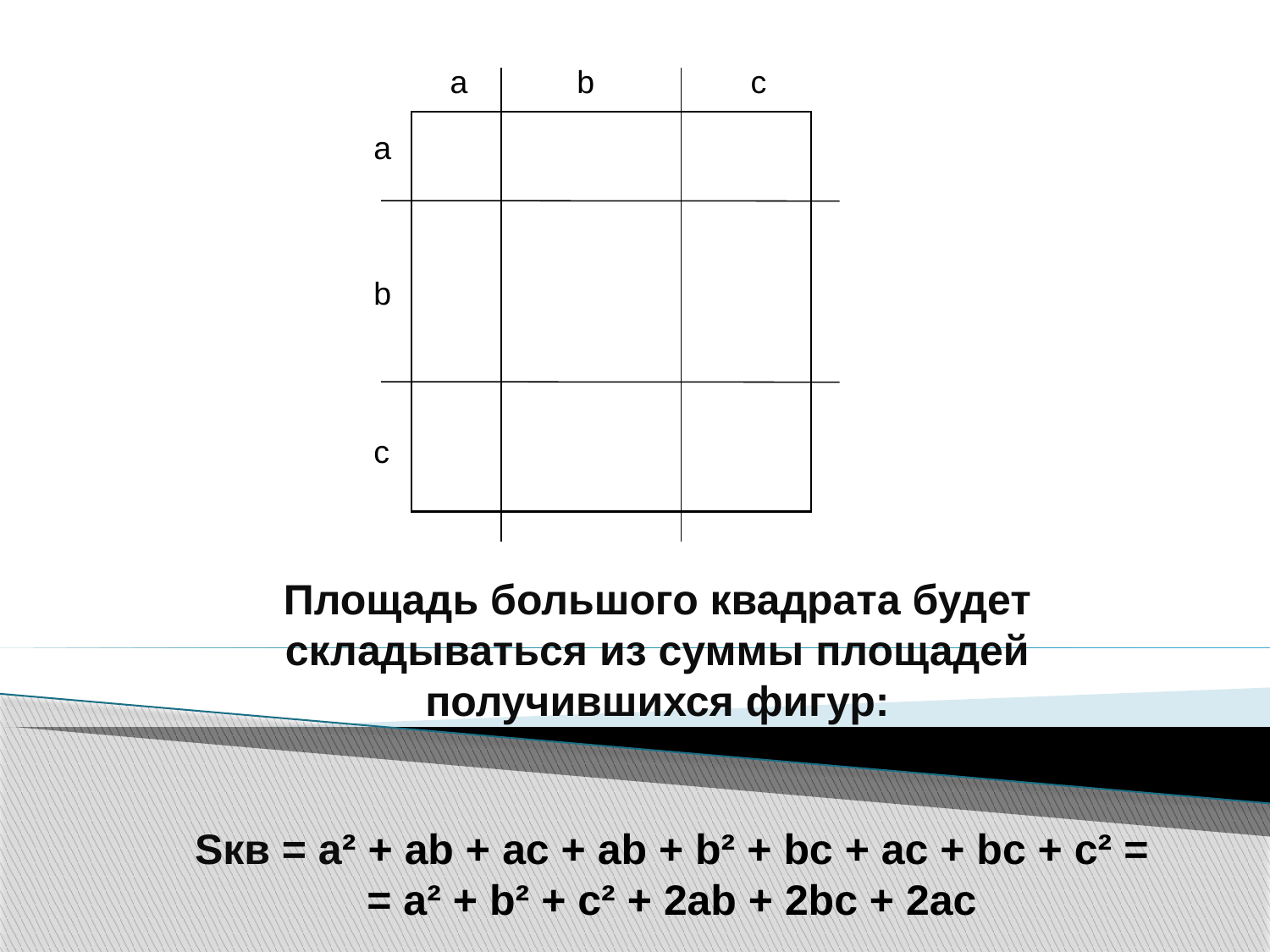

a
b
c

a
b
c
Площадь большого квадрата будет складываться из суммы площадей получившихся фигур:
Sкв = a² + ab + ac + ab + b² + bc + ac + bc + c² =
= a² + b² + c² + 2ab + 2bc + 2ac